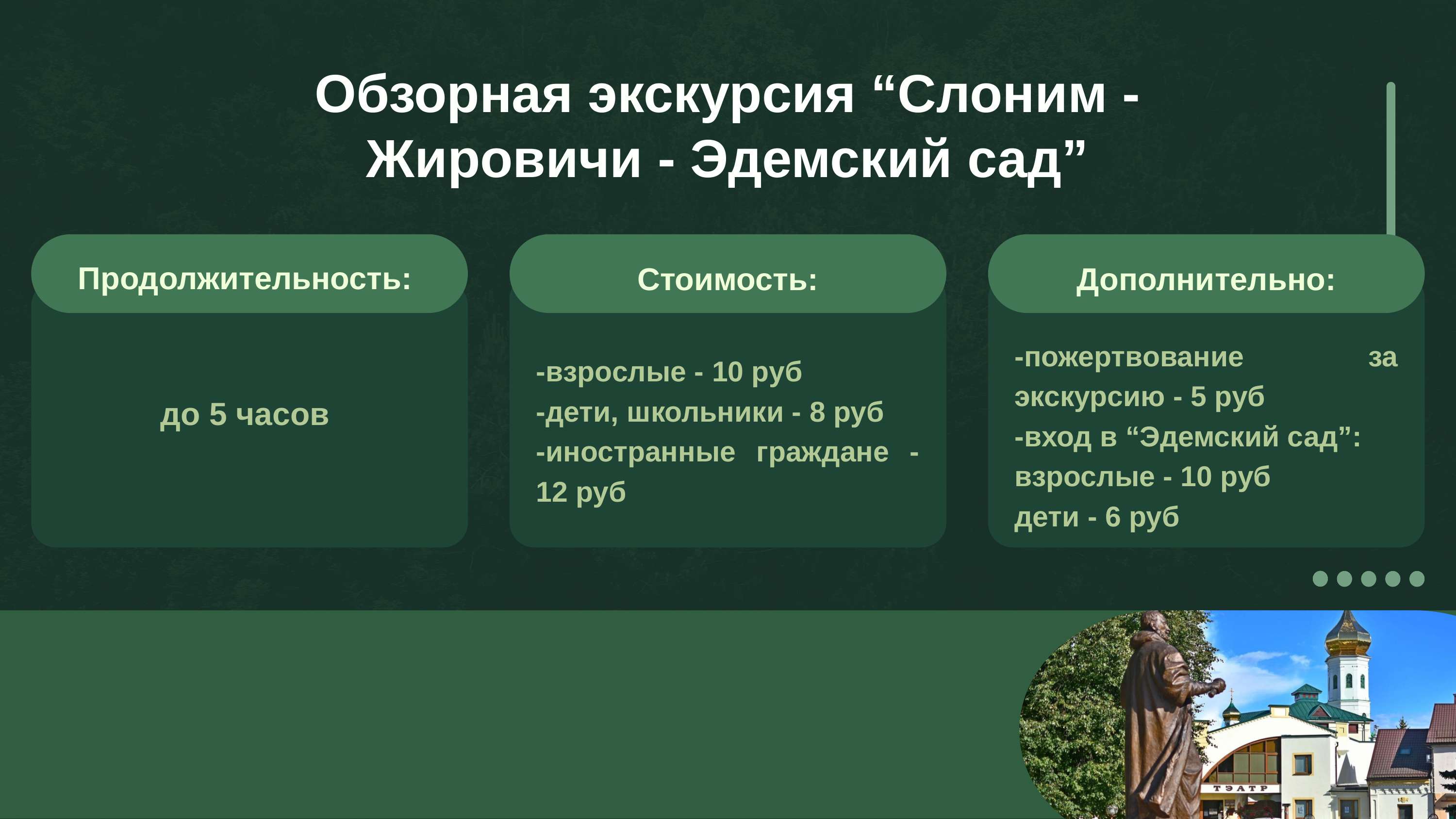

Обзорная экскурсия “Слоним - Жировичи - Эдемский сад”

Продолжительность:
Стоимость:
Дополнительно:

-пожертвование за экскурсию - 5 руб
-вход в “Эдемский сад”:
взрослые - 10 руб
дети - 6 руб
-взрослые - 10 руб
-дети, школьники - 8 руб
-иностранные граждане - 12 руб
до 5 часов